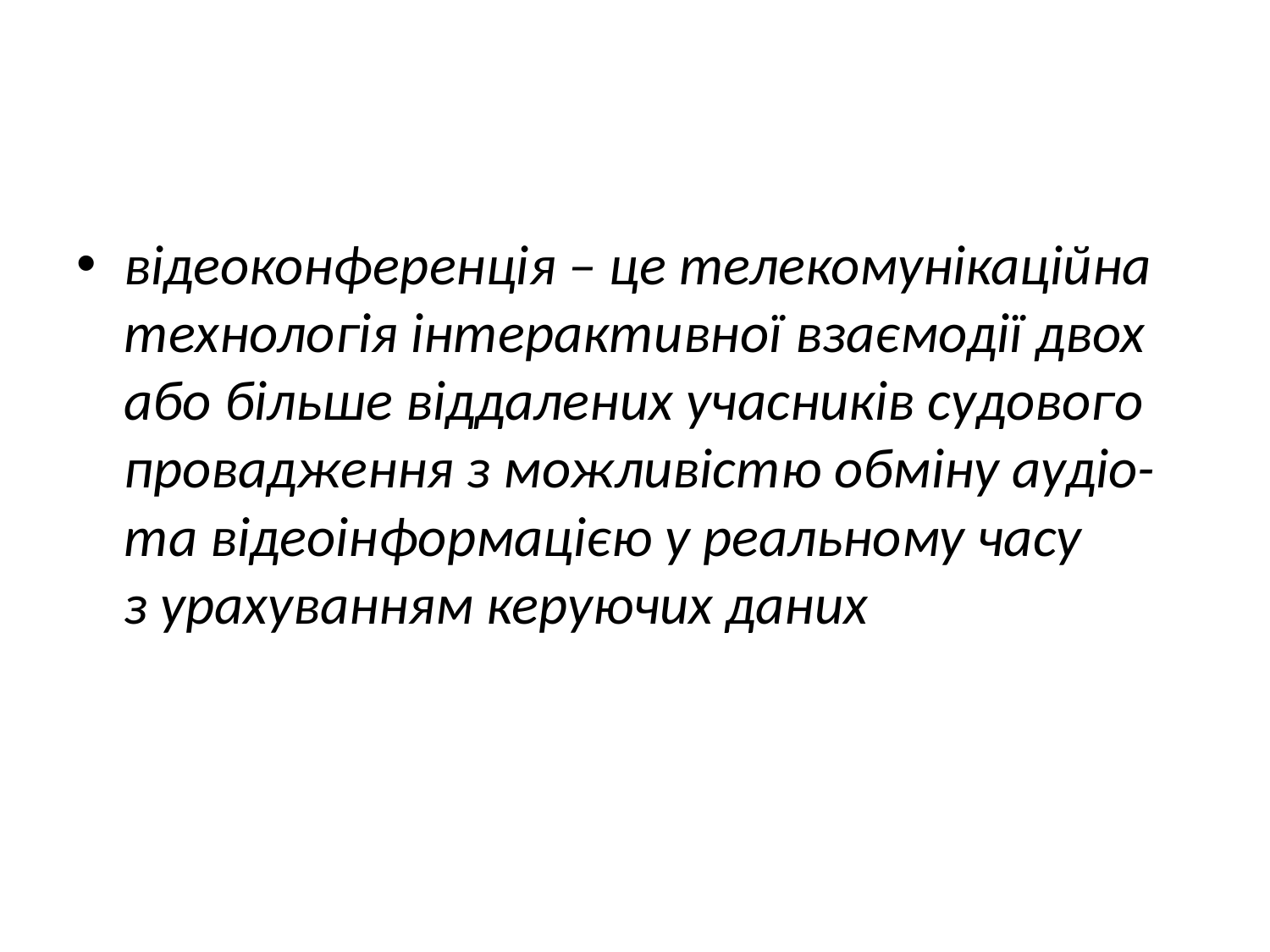

відеоконференція – це телекомунікаційна технологія інтерактивної взаємодії двох або більше віддалених учасників судового провадження з можливістю обміну аудіо- та відеоінформацією у реальному часу з урахуванням керуючих даних